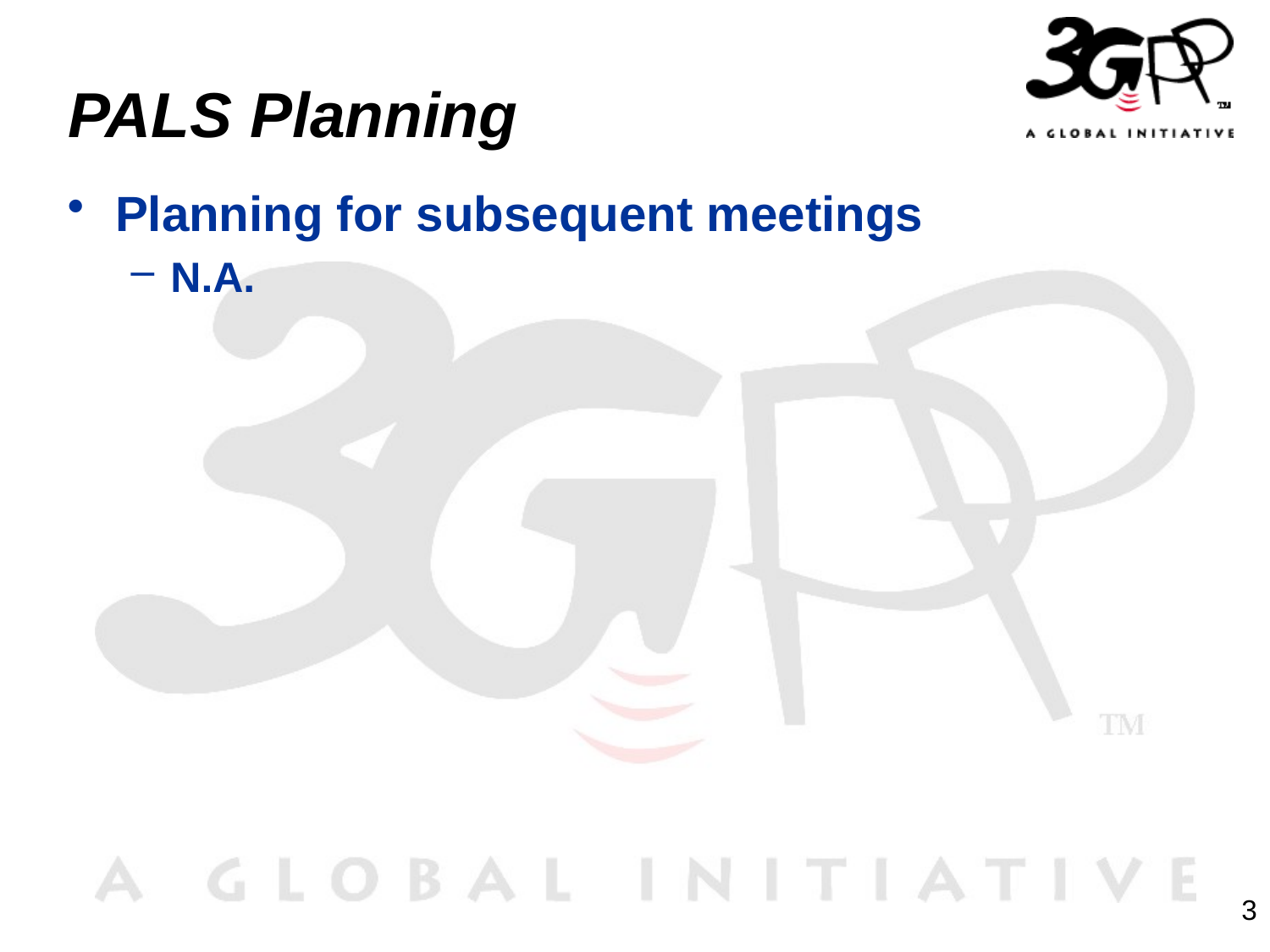

# PALS Planning
Planning for subsequent meetings
N.A.

3